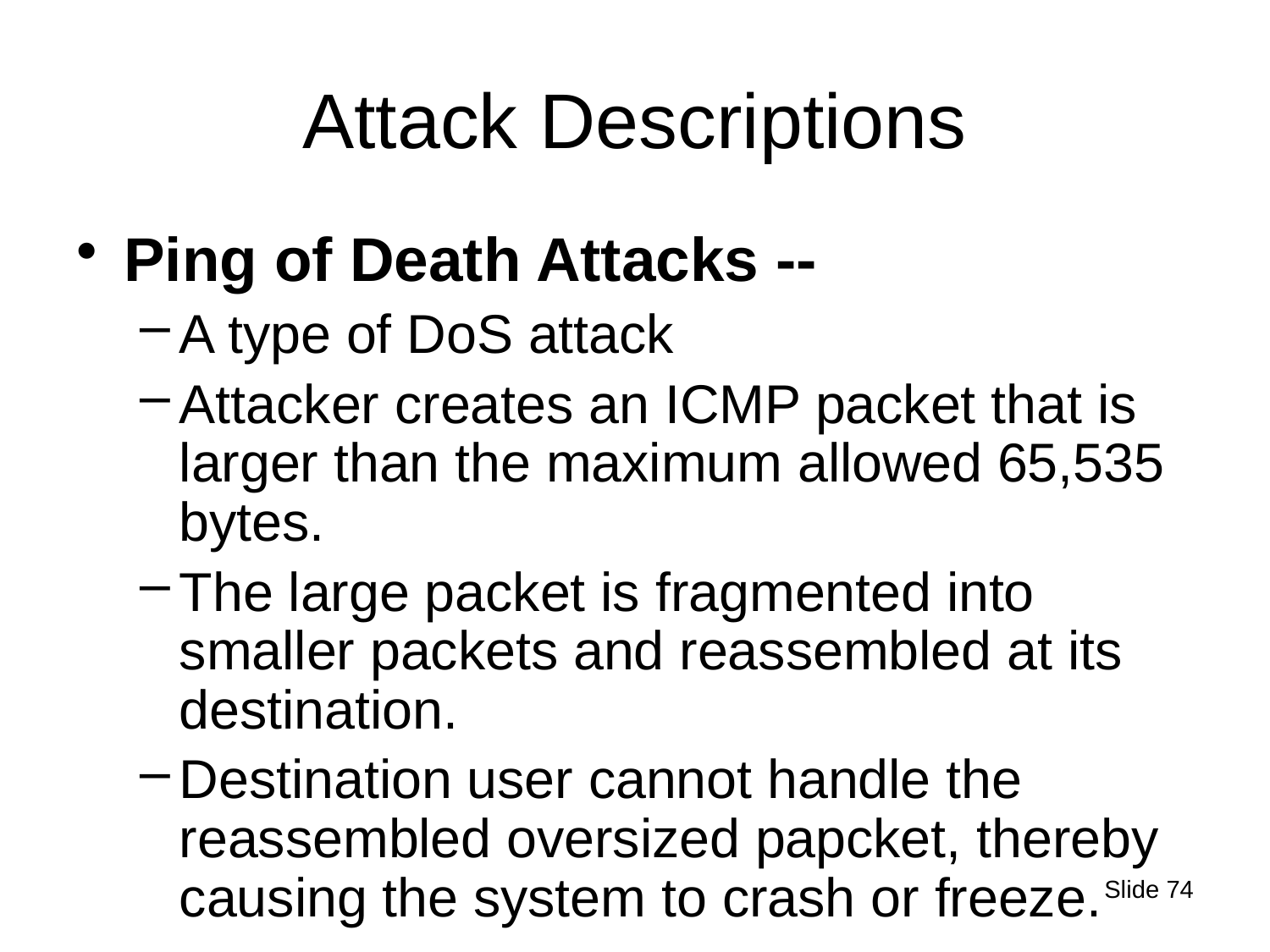

# Attack Descriptions
Ping of Death Attacks --
A type of DoS attack
Attacker creates an ICMP packet that is larger than the maximum allowed 65,535 bytes.
The large packet is fragmented into smaller packets and reassembled at its destination.
Destination user cannot handle the reassembled oversized papcket, thereby causing the system to crash or freeze.

 Slide 74